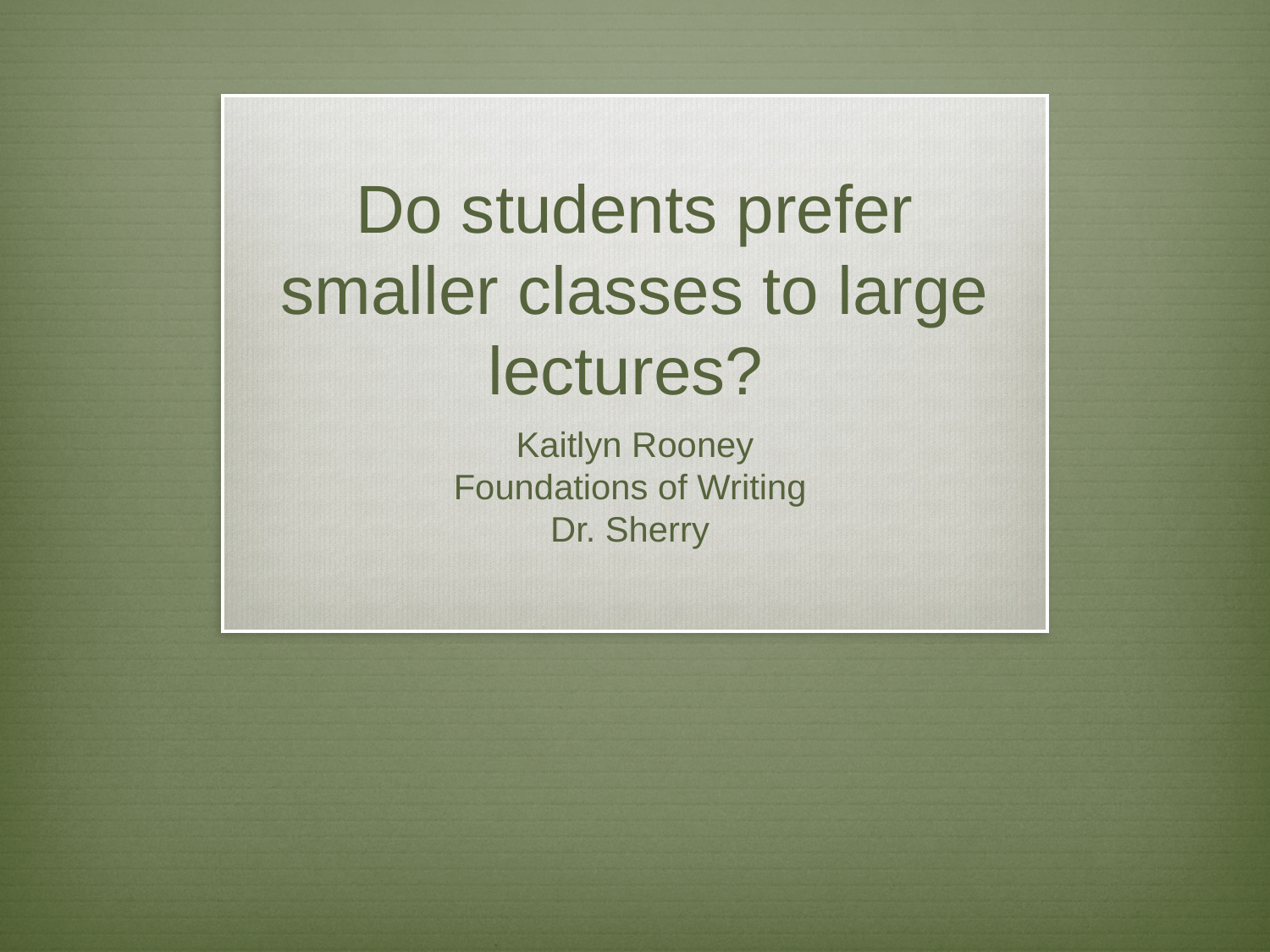

# Do students prefer smaller classes to large lectures?
Kaitlyn Rooney
Foundations of Writing
Dr. Sherry